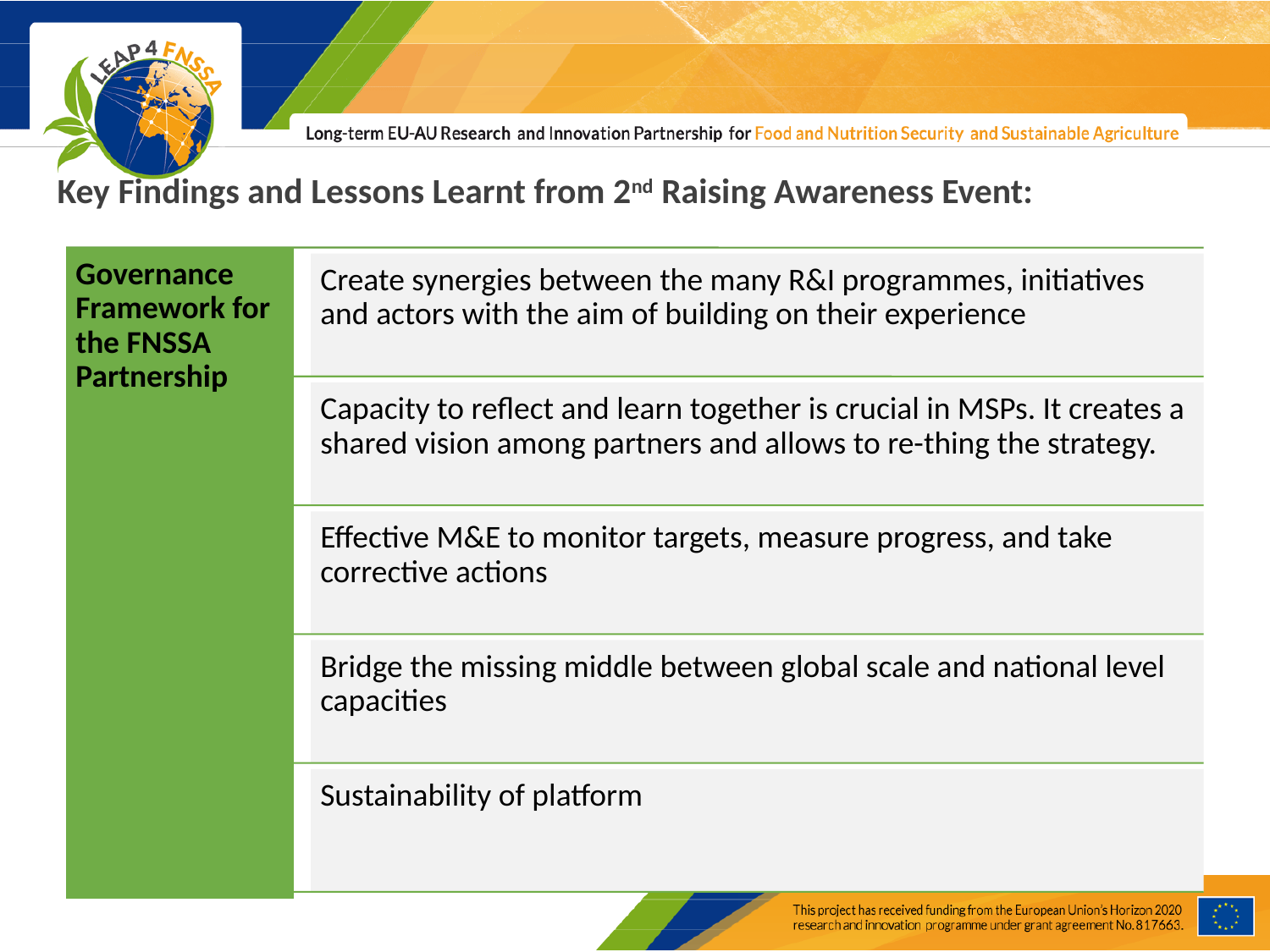

11
Key Findings and Lessons Learnt from 2nd Raising Awareness Event:
Governance Framework for the FNSSA Partnership
Create synergies between the many R&I programmes, initiatives and actors with the aim of building on their experience
Capacity to reflect and learn together is crucial in MSPs. It creates a shared vision among partners and allows to re-thing the strategy.
Effective M&E to monitor targets, measure progress, and take corrective actions
Bridge the missing middle between global scale and national level capacities
Sustainability of platform